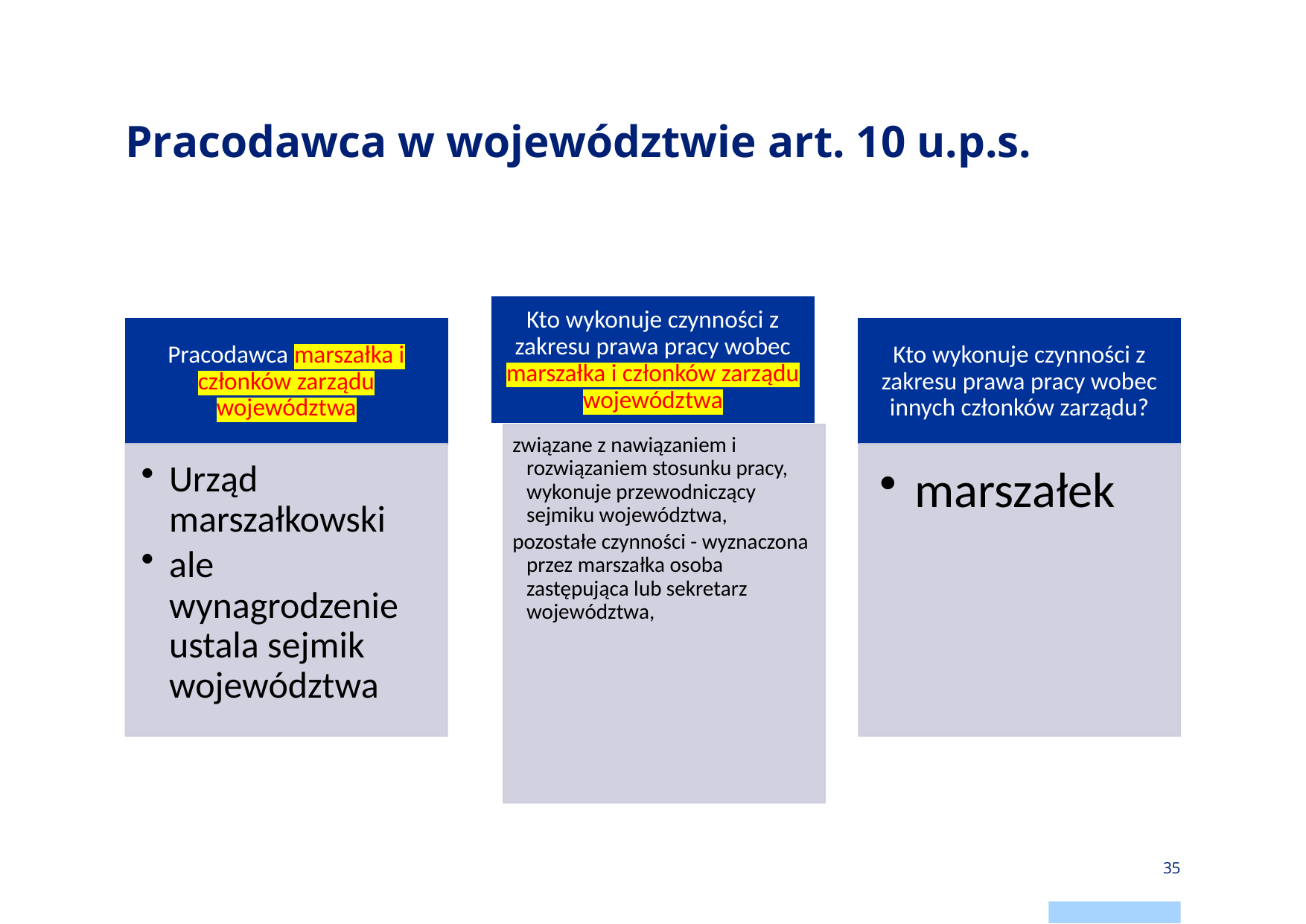

# Pracodawca w województwie art. 10 u.p.s.
Pracodawca marszałka i członków zarządu województwa
Urząd marszałkowski
ale wynagrodzenie ustala sejmik województwa
Kto wykonuje czynności z zakresu prawa pracy wobec marszałka i członków zarządu województwa
związane z nawiązaniem i rozwiązaniem stosunku pracy, wykonuje przewodniczący sejmiku województwa,
pozostałe czynności - wyznaczona przez marszałka osoba zastępująca lub sekretarz województwa,
Kto wykonuje czynności z zakresu prawa pracy wobec innych członków zarządu?
marszałek
35